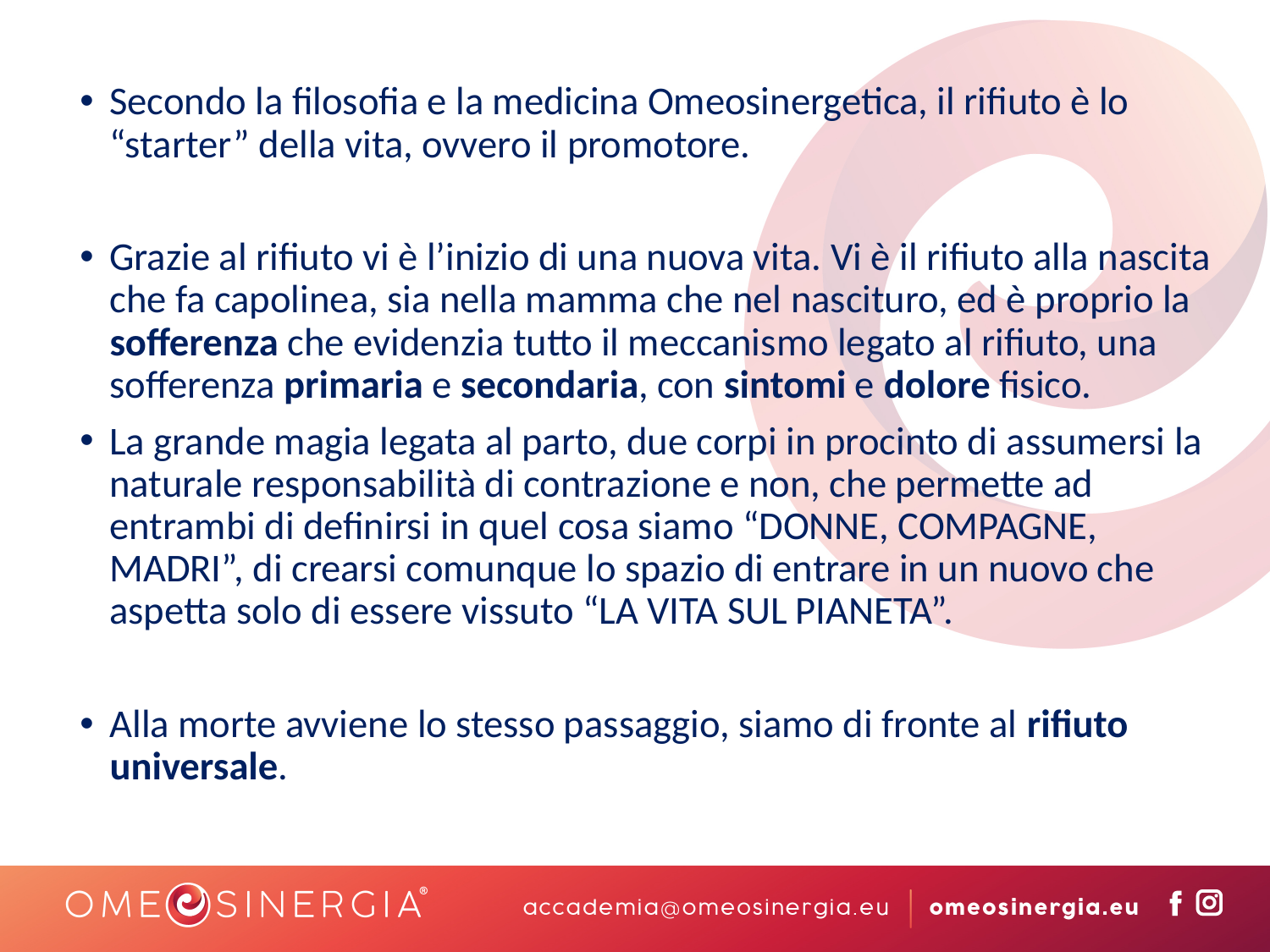

Secondo la filosofia e la medicina Omeosinergetica, il rifiuto è lo “starter” della vita, ovvero il promotore.

Grazie al rifiuto vi è l’inizio di una nuova vita. Vi è il rifiuto alla nascita che fa capolinea, sia nella mamma che nel nascituro, ed è proprio la sofferenza che evidenzia tutto il meccanismo legato al rifiuto, una sofferenza primaria e secondaria, con sintomi e dolore fisico.
La grande magia legata al parto, due corpi in procinto di assumersi la naturale responsabilità di contrazione e non, che permette ad entrambi di definirsi in quel cosa siamo “DONNE, COMPAGNE, MADRI”, di crearsi comunque lo spazio di entrare in un nuovo che aspetta solo di essere vissuto “LA VITA SUL PIANETA”.

Alla morte avviene lo stesso passaggio, siamo di fronte al rifiuto universale.